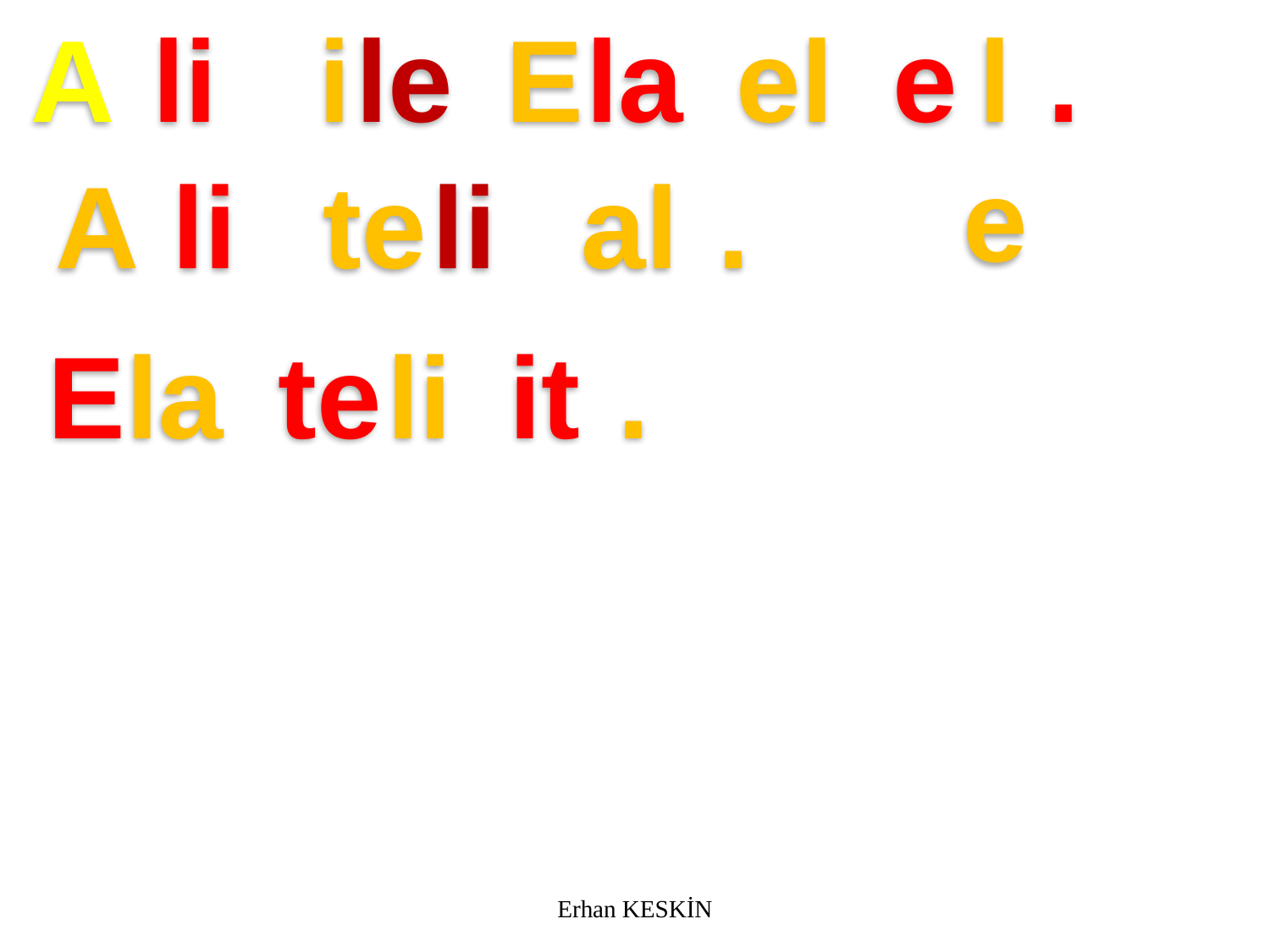

A
li
i
le
E
la
el
e
le
.
A
li
te
li
al
.
E
la
te
li
it
.
Erhan KESKİN